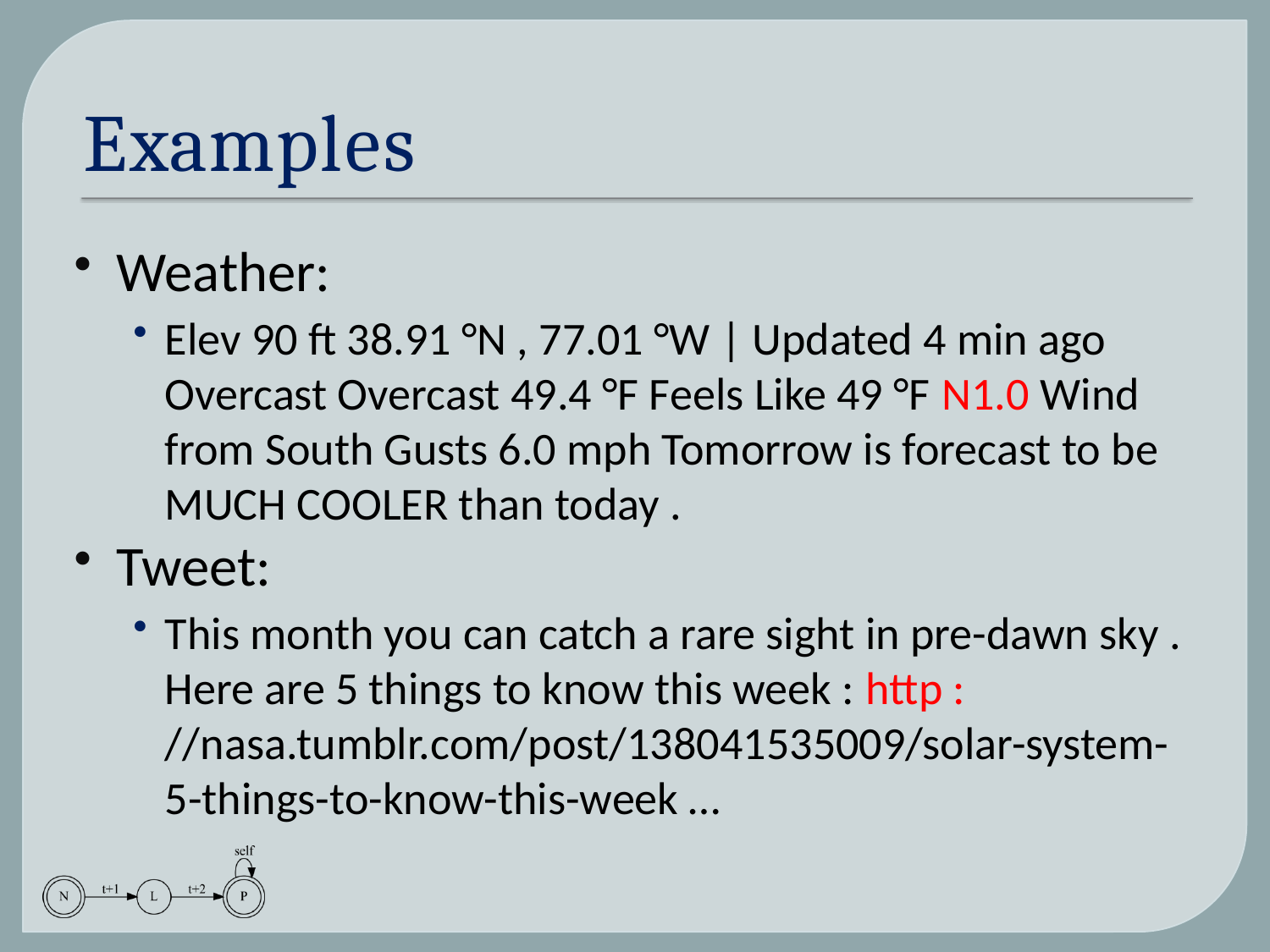

# Examples
Weather:
Elev 90 ft 38.91 °N , 77.01 °W | Updated 4 min ago Overcast Overcast 49.4 °F Feels Like 49 °F N1.0 Wind from South Gusts 6.0 mph Tomorrow is forecast to be MUCH COOLER than today .
Tweet:
This month you can catch a rare sight in pre-dawn sky . Here are 5 things to know this week : http : //nasa.tumblr.com/post/138041535009/solar-system-5-things-to-know-this-week …